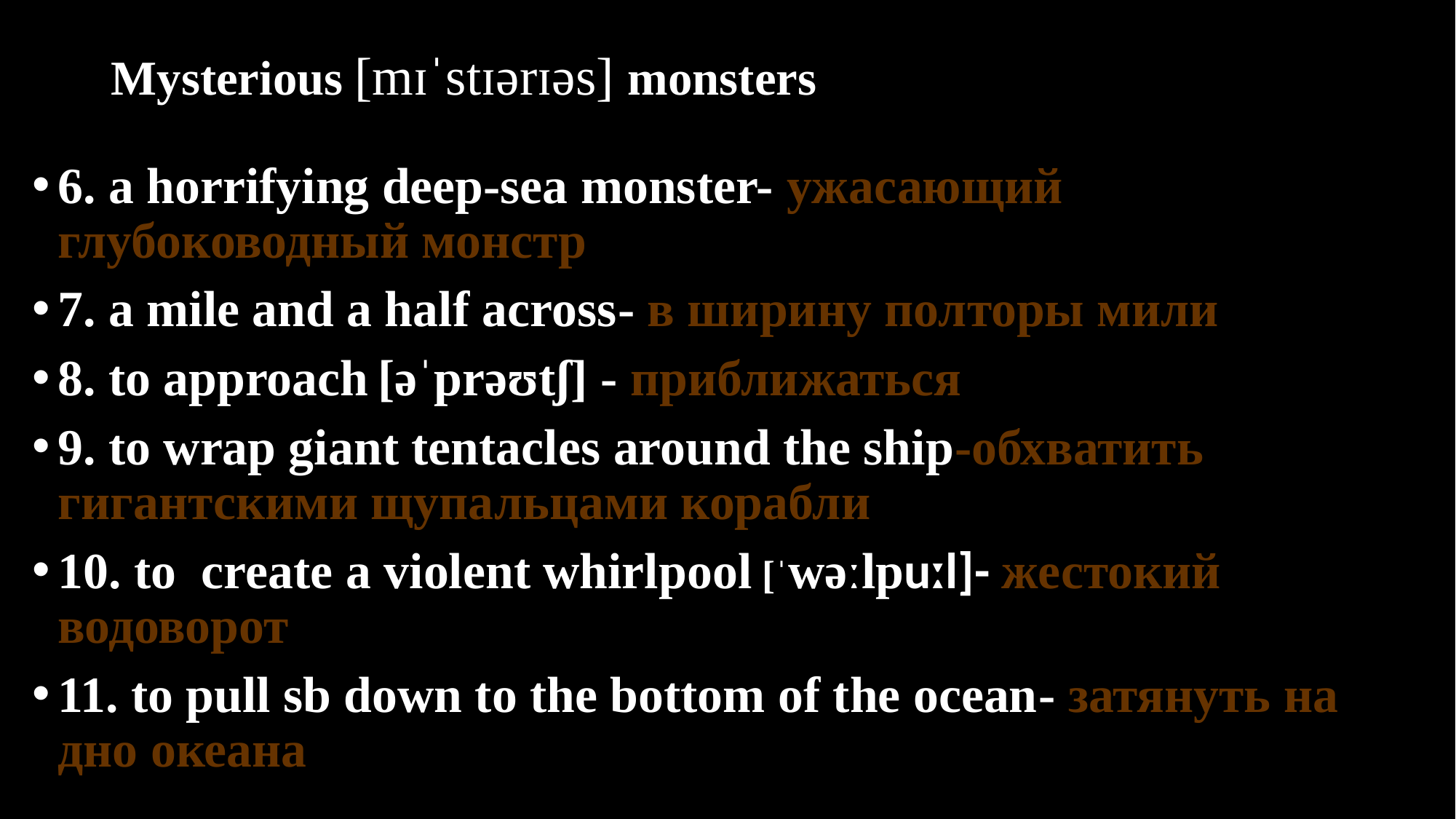

# Mysterious [mɪˈstɪərɪəs] monsters
6. a horrifying deep-sea monster- ужасающий глубоководный монстр
7. a mile and a half across- в ширину полторы мили
8. to approach [əˈprəʊtʃ] - приближаться
9. to wrap giant tentacles around the ship-обхватить гигантскими щупальцами корабли
10. to  create a violent whirlpool [ˈwəːlpuːl]- жестокий водоворот
11. to pull sb down to the bottom of the ocean- затянуть на дно океана